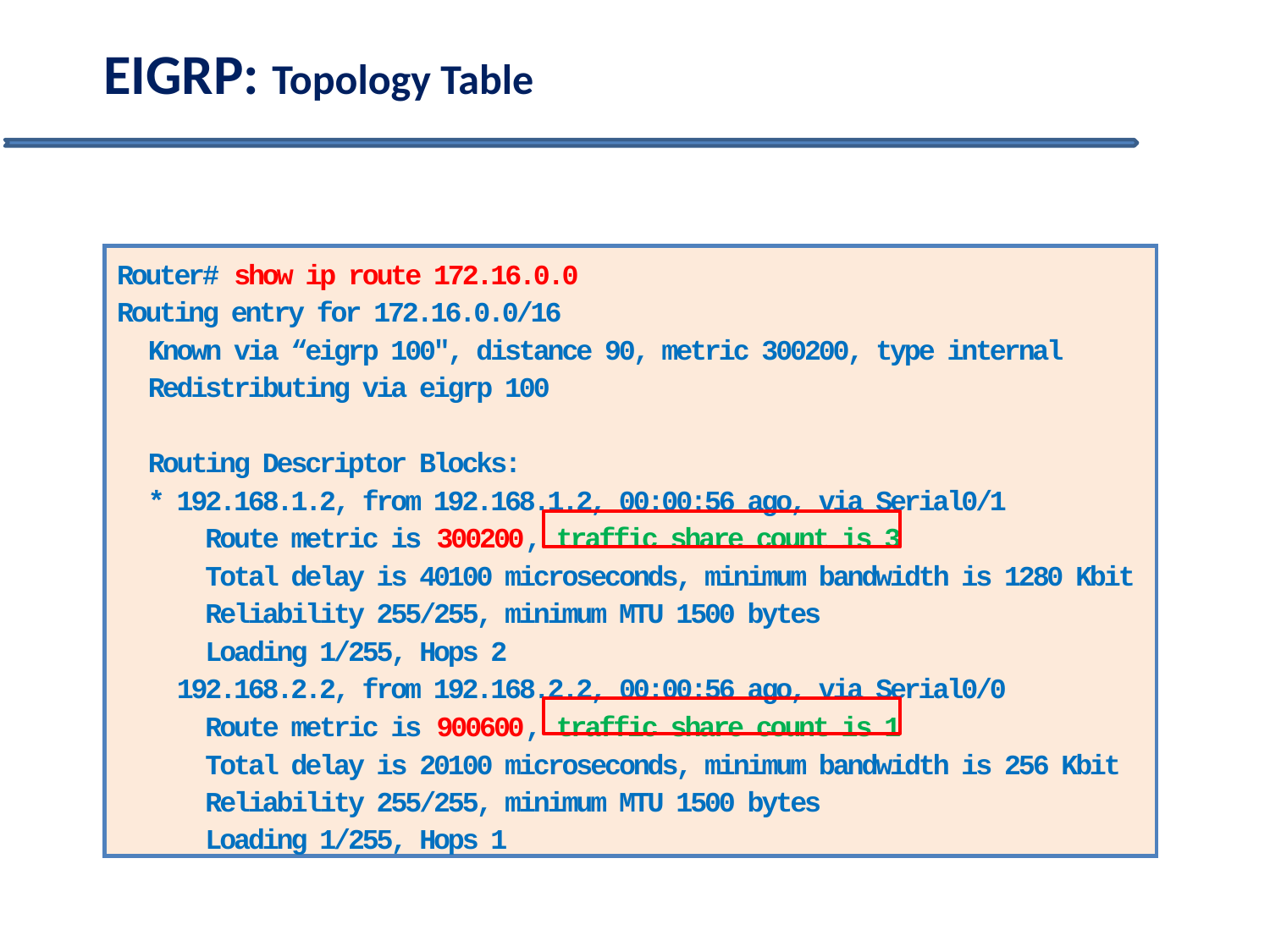

EIGRP: Topology Table

Router# show ip route 172.16.0.0
Routing entry for 172.16.0.0/16
  Known via “eigrp 100″, distance 90, metric 300200, type internal
  Redistributing via eigrp 100

  Routing Descriptor Blocks:
  * 192.168.1.2, from 192.168.1.2, 00:00:56 ago, via Serial0/1
      Route metric is 300200, traffic share count is 3
      Total delay is 40100 microseconds, minimum bandwidth is 1280 Kbit
      Reliability 255/255, minimum MTU 1500 bytes
      Loading 1/255, Hops 2
    192.168.2.2, from 192.168.2.2, 00:00:56 ago, via Serial0/0
      Route metric is 900600, traffic share count is 1
      Total delay is 20100 microseconds, minimum bandwidth is 256 Kbit
      Reliability 255/255, minimum MTU 1500 bytes
      Loading 1/255, Hops 1